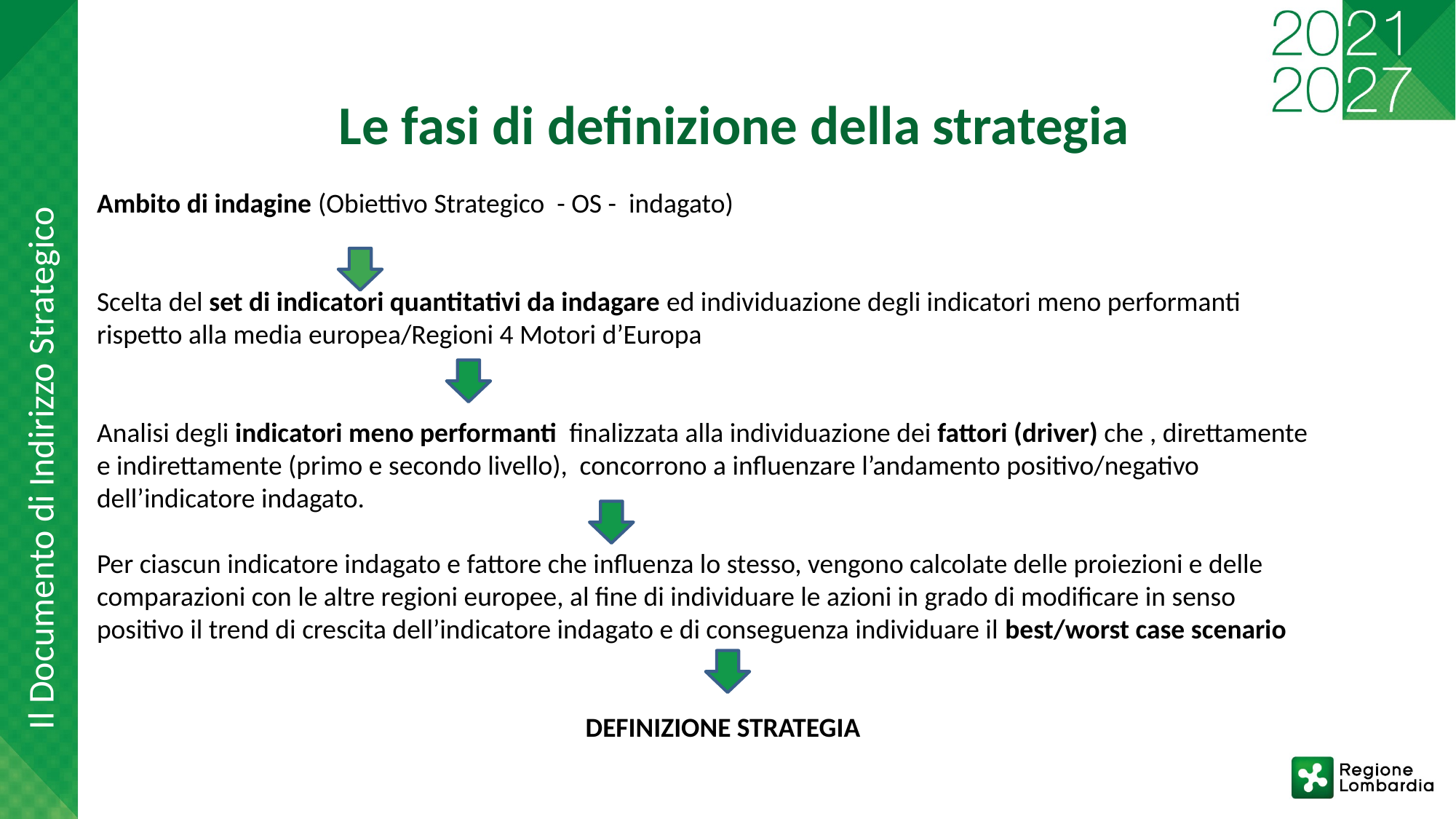

# Le fasi di definizione della strategia

Ambito di indagine (Obiettivo Strategico  - OS -  indagato)

Scelta del set di indicatori quantitativi da indagare ed individuazione degli indicatori meno performanti rispetto alla media europea/Regioni 4 Motori d’Europa

Analisi degli indicatori meno performanti  finalizzata alla individuazione dei fattori (driver) che , direttamente e indirettamente (primo e secondo livello),  concorrono a influenzare l’andamento positivo/negativo dell’indicatore indagato.

Per ciascun indicatore indagato e fattore che influenza lo stesso, vengono calcolate delle proiezioni e delle comparazioni con le altre regioni europee, al fine di individuare le azioni in grado di modificare in senso positivo il trend di crescita dell’indicatore indagato e di conseguenza individuare il best/worst case scenario

                                                                               DEFINIZIONE STRATEGIA

Il Documento di Indirizzo Strategico